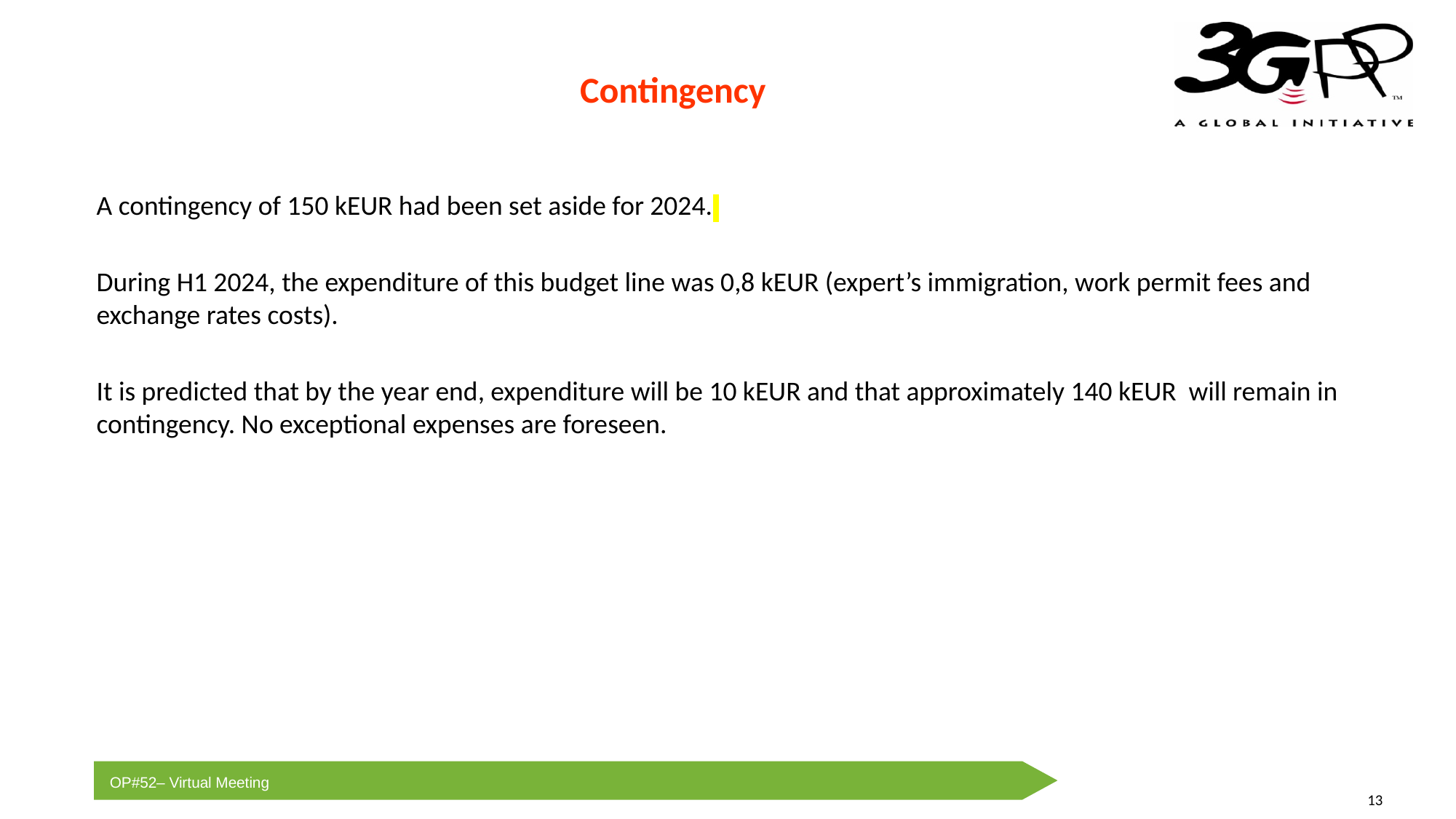

# Contingency

A contingency of 150 kEUR had been set aside for 2024.

During H1 2024, the expenditure of this budget line was 0,8 kEUR (expert’s immigration, work permit fees and exchange rates costs).

It is predicted that by the year end, expenditure will be 10 kEUR and that approximately 140 kEUR  will remain in contingency. No exceptional expenses are foreseen.